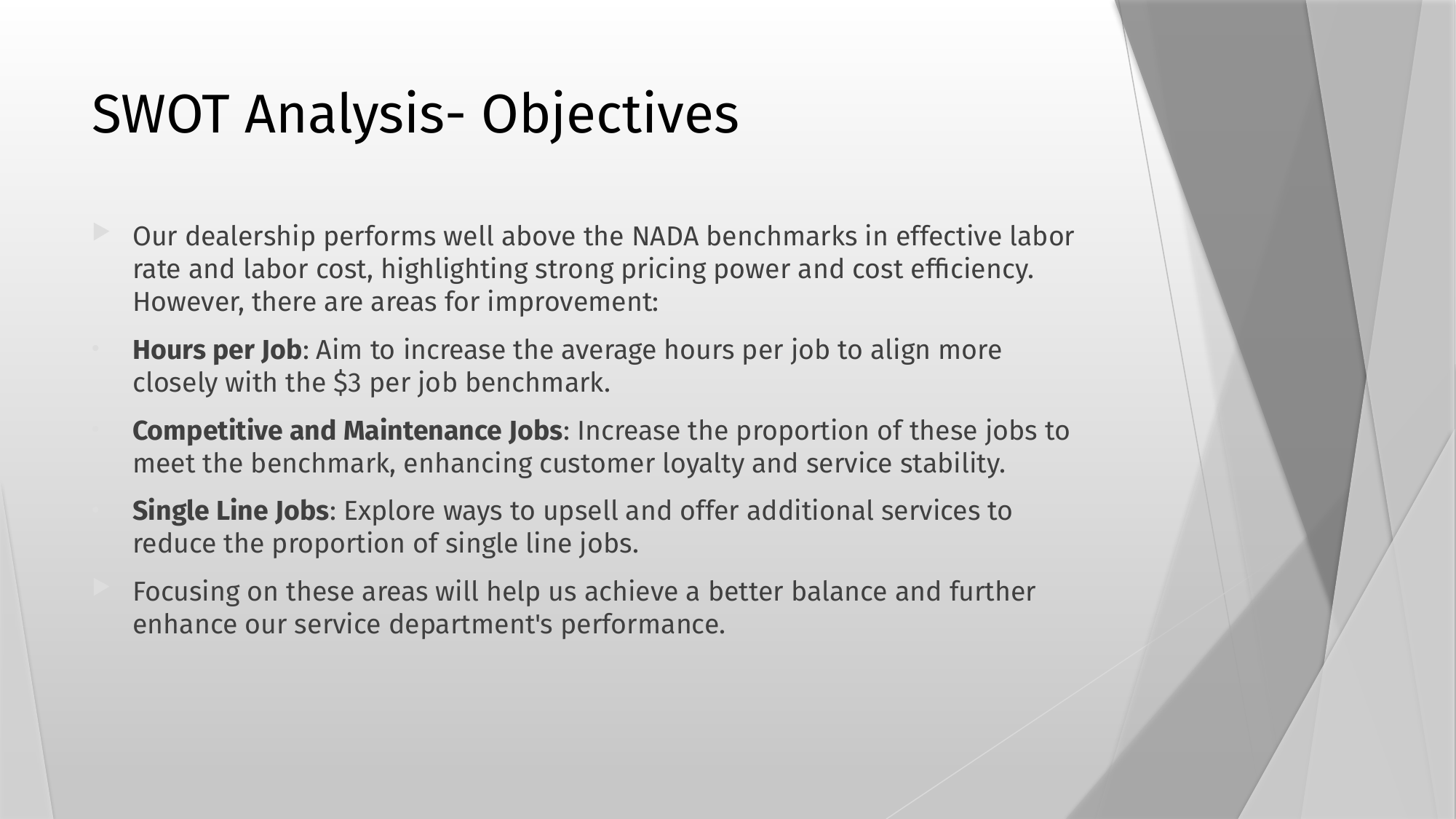

# SWOT Analysis- Objectives
Our dealership performs well above the NADA benchmarks in effective labor rate and labor cost, highlighting strong pricing power and cost efficiency. However, there are areas for improvement:
Hours per Job: Aim to increase the average hours per job to align more closely with the $3 per job benchmark.
Competitive and Maintenance Jobs: Increase the proportion of these jobs to meet the benchmark, enhancing customer loyalty and service stability.
Single Line Jobs: Explore ways to upsell and offer additional services to reduce the proportion of single line jobs.
Focusing on these areas will help us achieve a better balance and further enhance our service department's performance.